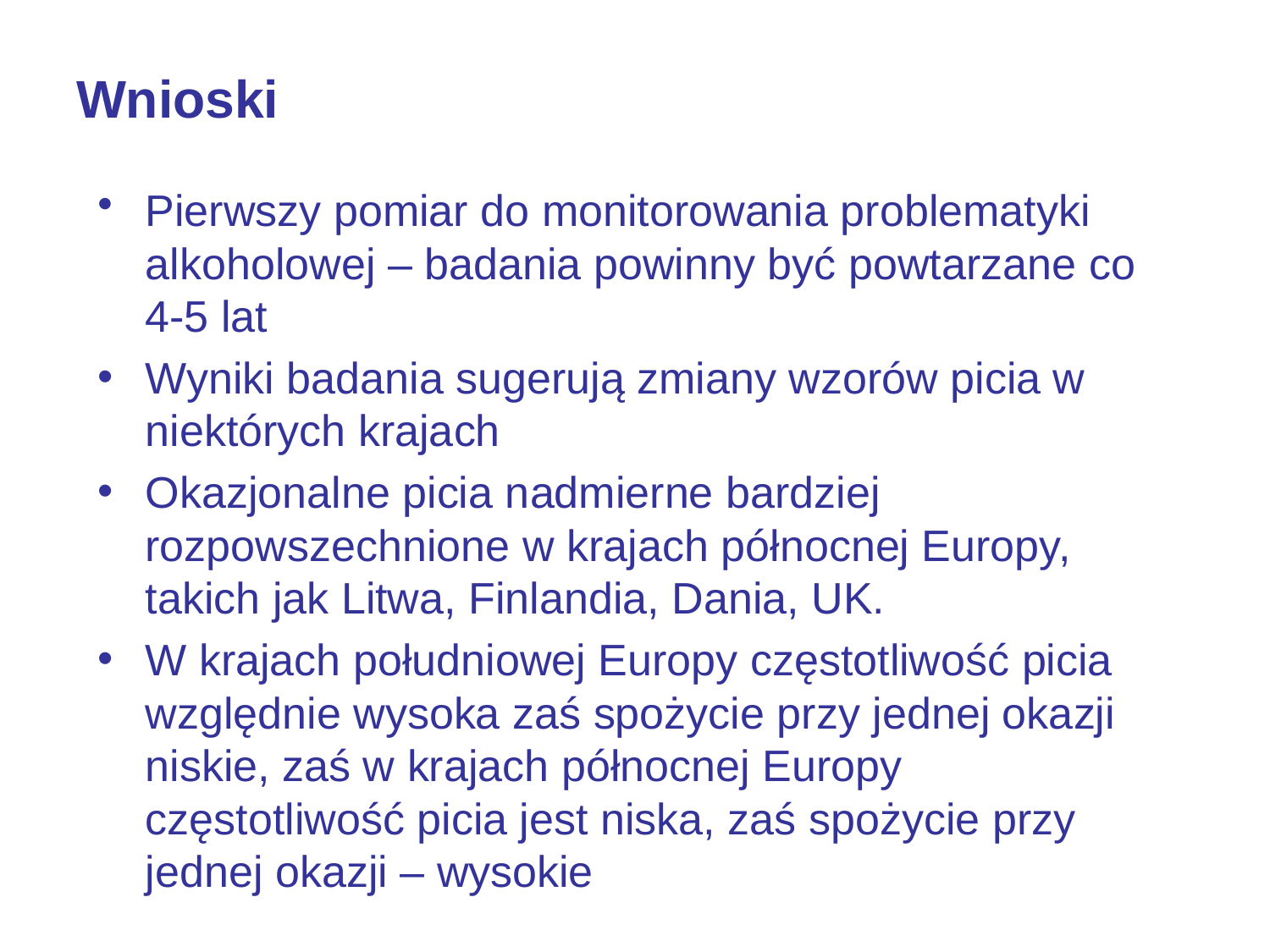

# Wnioski
Pierwszy pomiar do monitorowania problematyki alkoholowej – badania powinny być powtarzane co 4-5 lat
Wyniki badania sugerują zmiany wzorów picia w niektórych krajach
Okazjonalne picia nadmierne bardziej rozpowszechnione w krajach północnej Europy, takich jak Litwa, Finlandia, Dania, UK.
W krajach południowej Europy częstotliwość picia względnie wysoka zaś spożycie przy jednej okazji niskie, zaś w krajach północnej Europy częstotliwość picia jest niska, zaś spożycie przy jednej okazji – wysokie